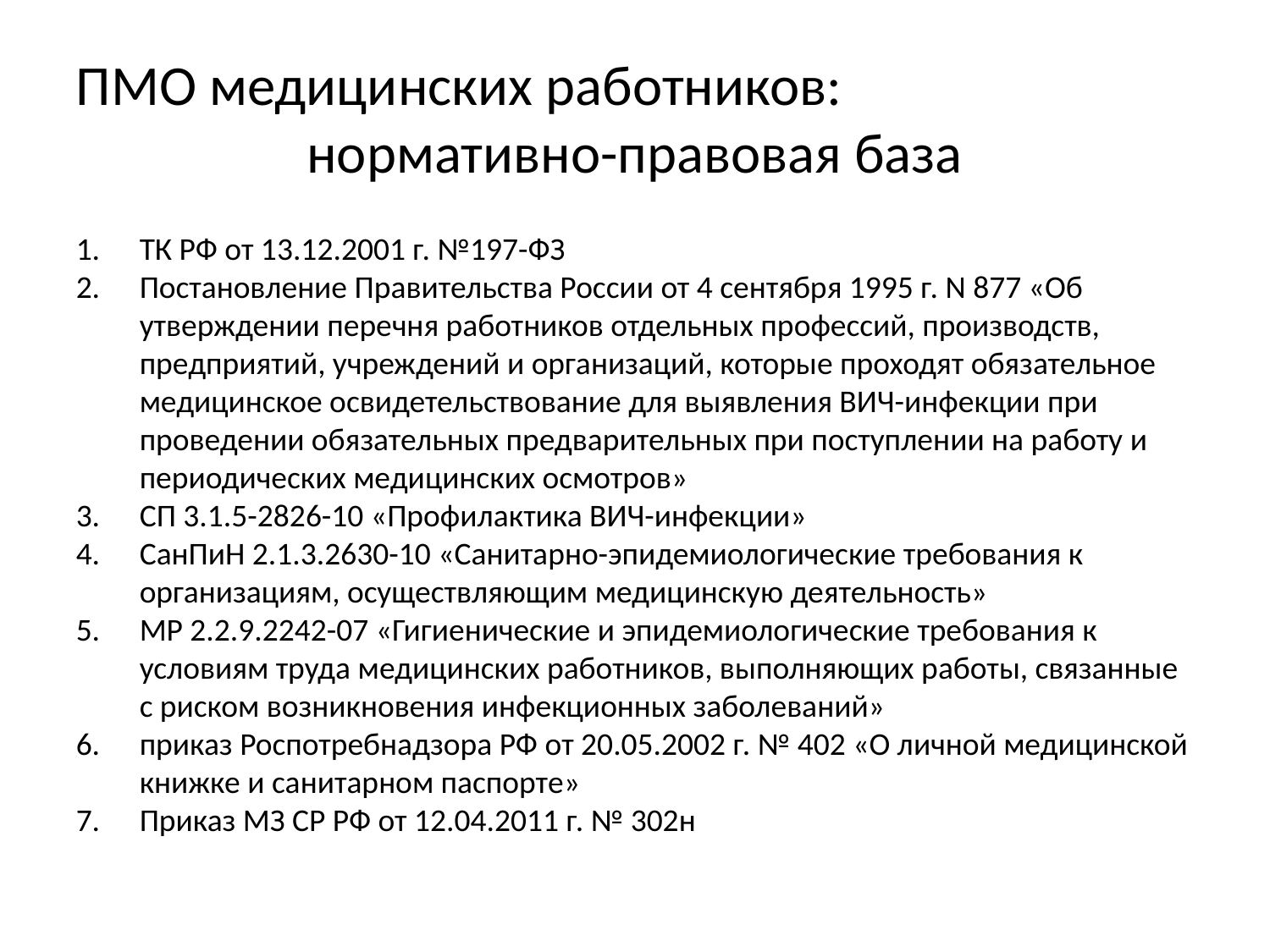

ПМО медицинских работников:
нормативно-правовая база
ТК РФ от 13.12.2001 г. №197-ФЗ
Постановление Правительства России от 4 сентября 1995 г. N 877 «Об утверждении перечня работников отдельных профессий, производств, предприятий, учреждений и организаций, которые проходят обязательное медицинское освидетельствование для выявления ВИЧ-инфекции при проведении обязательных предварительных при поступлении на работу и периодических медицинских осмотров»
СП 3.1.5-2826-10 «Профилактика ВИЧ-инфекции»
СанПиН 2.1.3.2630-10 «Санитарно-эпидемиологические требования к организациям, осуществляющим медицинскую деятельность»
МР 2.2.9.2242-07 «Гигиенические и эпидемиологические требования к условиям труда медицинских работников, выполняющих работы, связанные с риском возникновения инфекционных заболеваний»
приказ Роспотребнадзора РФ от 20.05.2002 г. № 402 «О личной медицинской книжке и санитарном паспорте»
Приказ МЗ СР РФ от 12.04.2011 г. № 302н